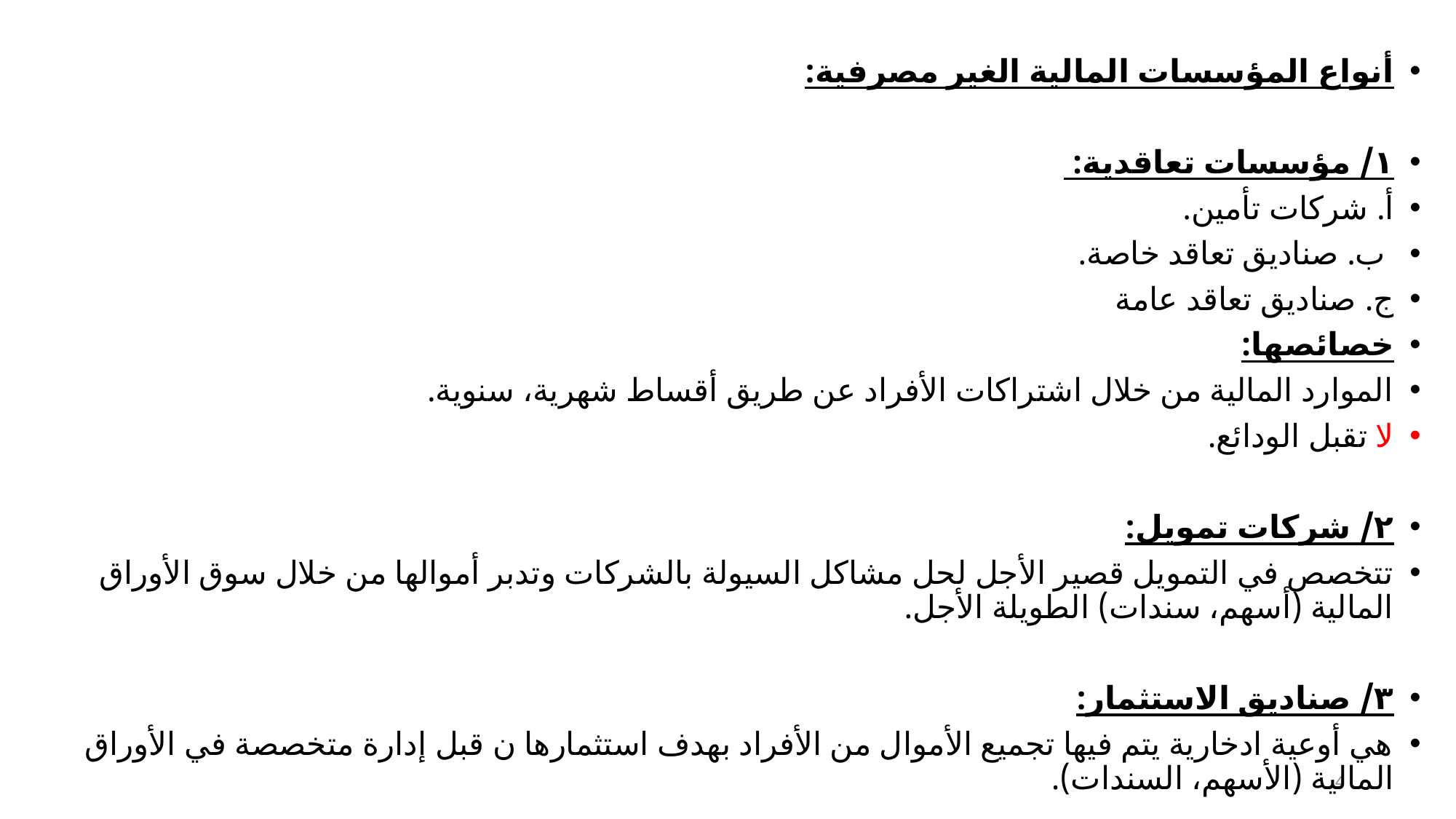

أنواع المؤسسات المالية الغير مصرفية:

١/ مؤسسات تعاقدية:
أ. شركات تأمين.
 ب. صناديق تعاقد خاصة.
ج. صناديق تعاقد عامة
خصائصها:
الموارد المالية من خلال اشتراكات الأفراد عن طريق أقساط شهرية، سنوية.
لا تقبل الودائع.

٢/ شركات تمويل:
تتخصص في التمويل قصير الأجل لحل مشاكل السيولة بالشركات وتدبر أموالها من خلال سوق الأوراق المالية (أسهم، سندات) الطويلة الأجل.

٣/ صناديق الاستثمار:
هي أوعية ادخارية يتم فيها تجميع الأموال من الأفراد بهدف استثمارها ن قبل إدارة متخصصة في الأوراق المالية (الأسهم، السندات).

4